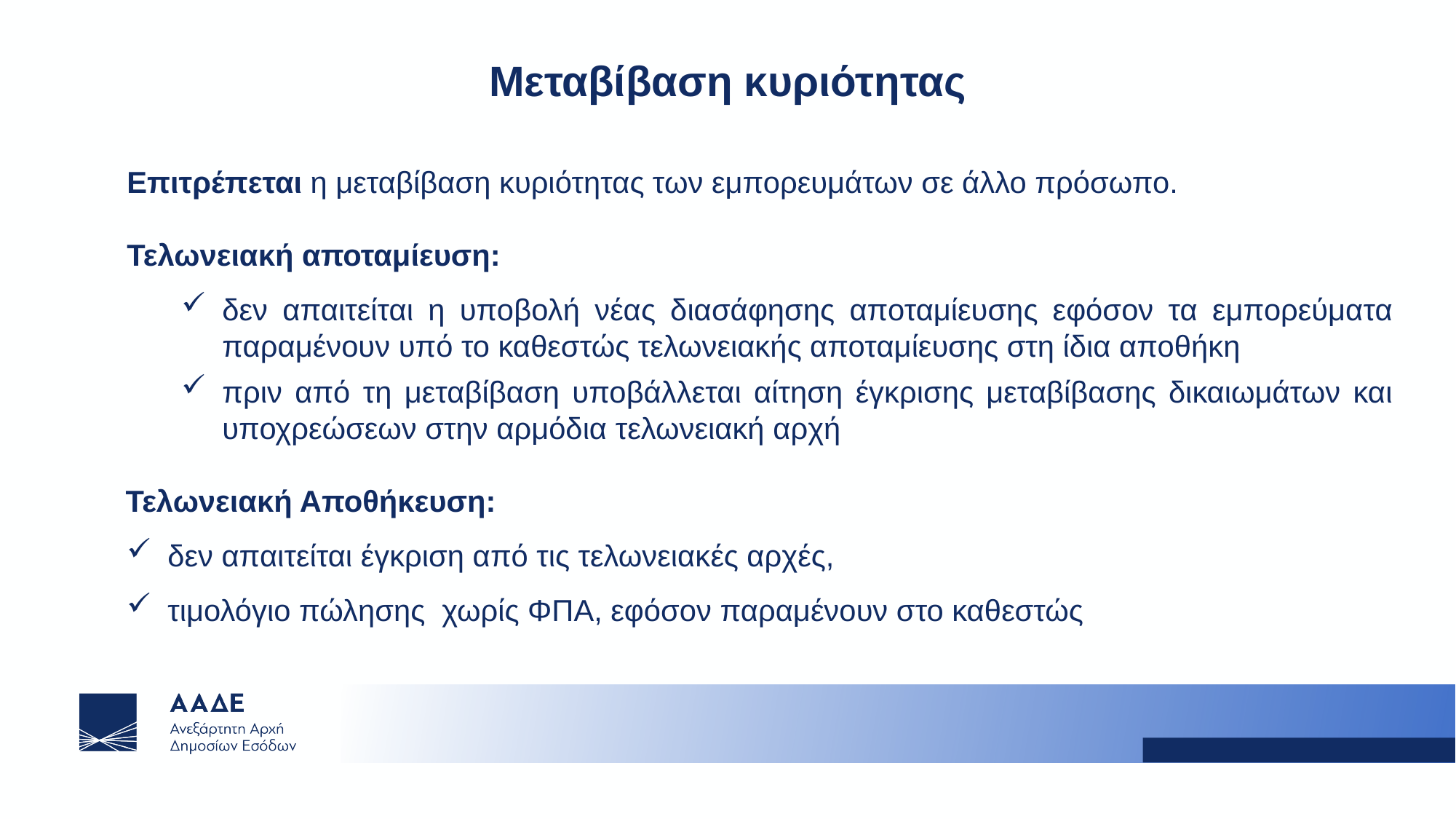

Μεταβίβαση κυριότητας

Επιτρέπεται η μεταβίβαση κυριότητας των εμπορευμάτων σε άλλο πρόσωπο.

Τελωνειακή αποταμίευση:
δεν απαιτείται η υποβολή νέας διασάφησης αποταμίευσης εφόσον τα εμπορεύματα παραμένουν υπό το καθεστώς τελωνειακής αποταμίευσης στη ίδια αποθήκη
πριν από τη μεταβίβαση υποβάλλεται αίτηση έγκρισης μεταβίβασης δικαιωμάτων και υποχρεώσεων στην αρμόδια τελωνειακή αρχή
   Τελωνειακή Αποθήκευση:
δεν απαιτείται έγκριση από τις τελωνειακές αρχές,
τιμολόγιο πώλησης  χωρίς ΦΠΑ, εφόσον παραμένουν στο καθεστώς